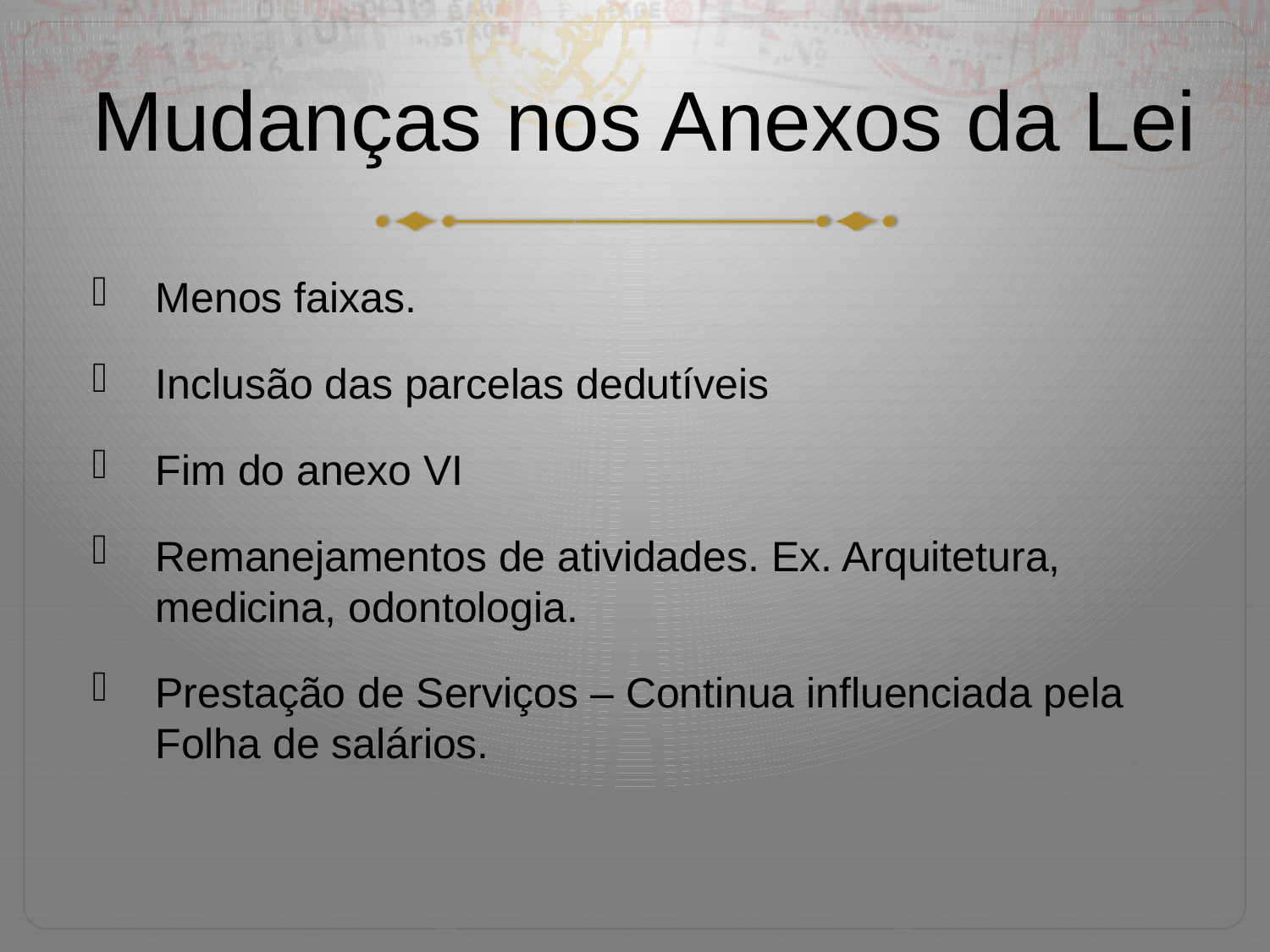

# Mudanças nos Anexos da Lei
Menos faixas.
Inclusão das parcelas dedutíveis
Fim do anexo VI
Remanejamentos de atividades. Ex. Arquitetura, medicina, odontologia.
Prestação de Serviços – Continua influenciada pela Folha de salários.